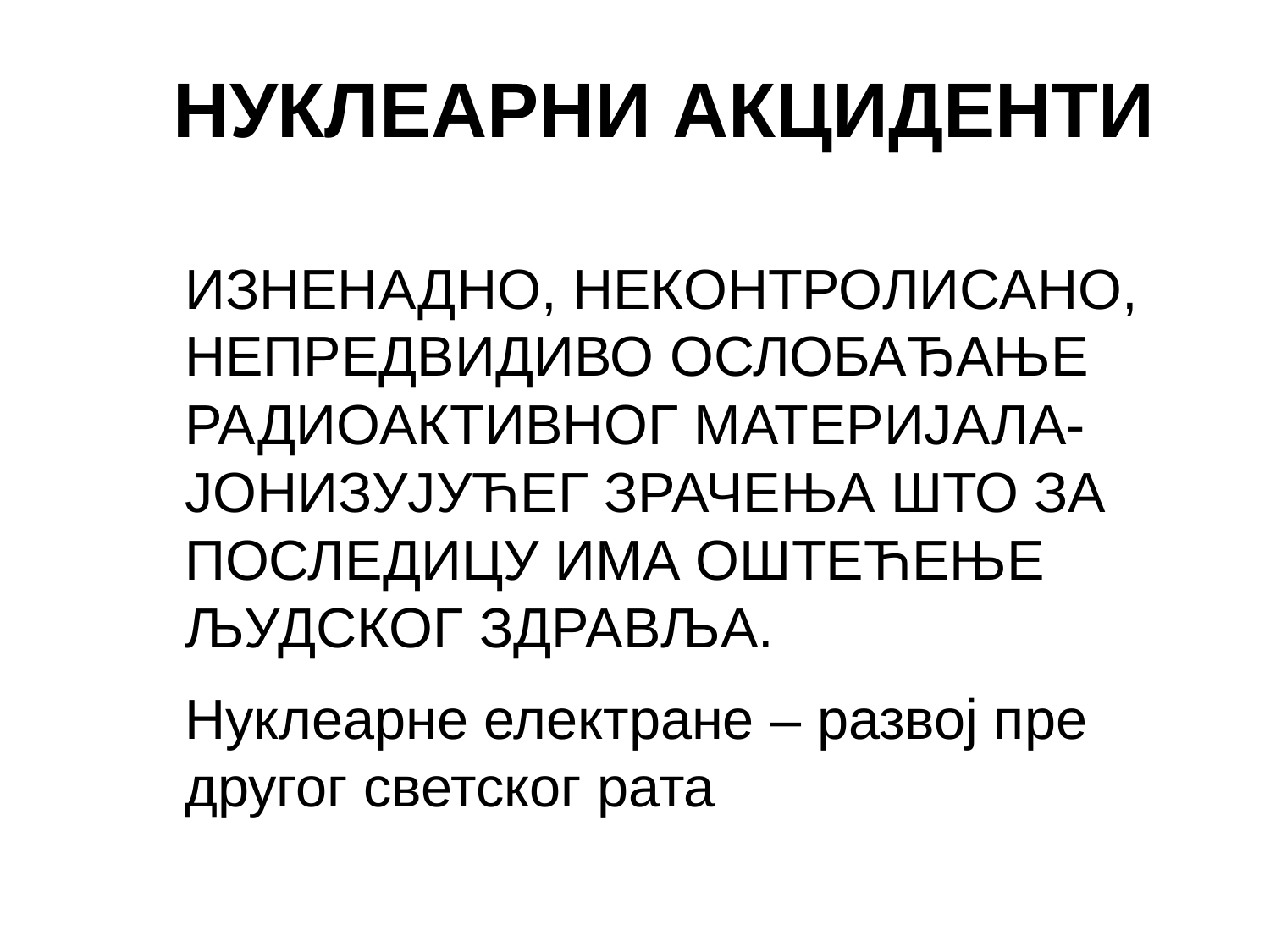

# НУКЛЕАРНИ АКЦИДЕНТИ
ИЗНЕНАДНО, НЕКОНТРОЛИСАНО, НЕПРЕДВИДИВО ОСЛОБАЂАЊЕ РАДИОАКТИВНОГ МАТЕРИЈАЛА-ЈОНИЗУЈУЋЕГ ЗРАЧЕЊА ШТО ЗА ПОСЛЕДИЦУ ИМА ОШТЕЋЕЊЕ ЉУДСКОГ ЗДРАВЉА.
Нуклеарне електране – развој пре другог светског рата